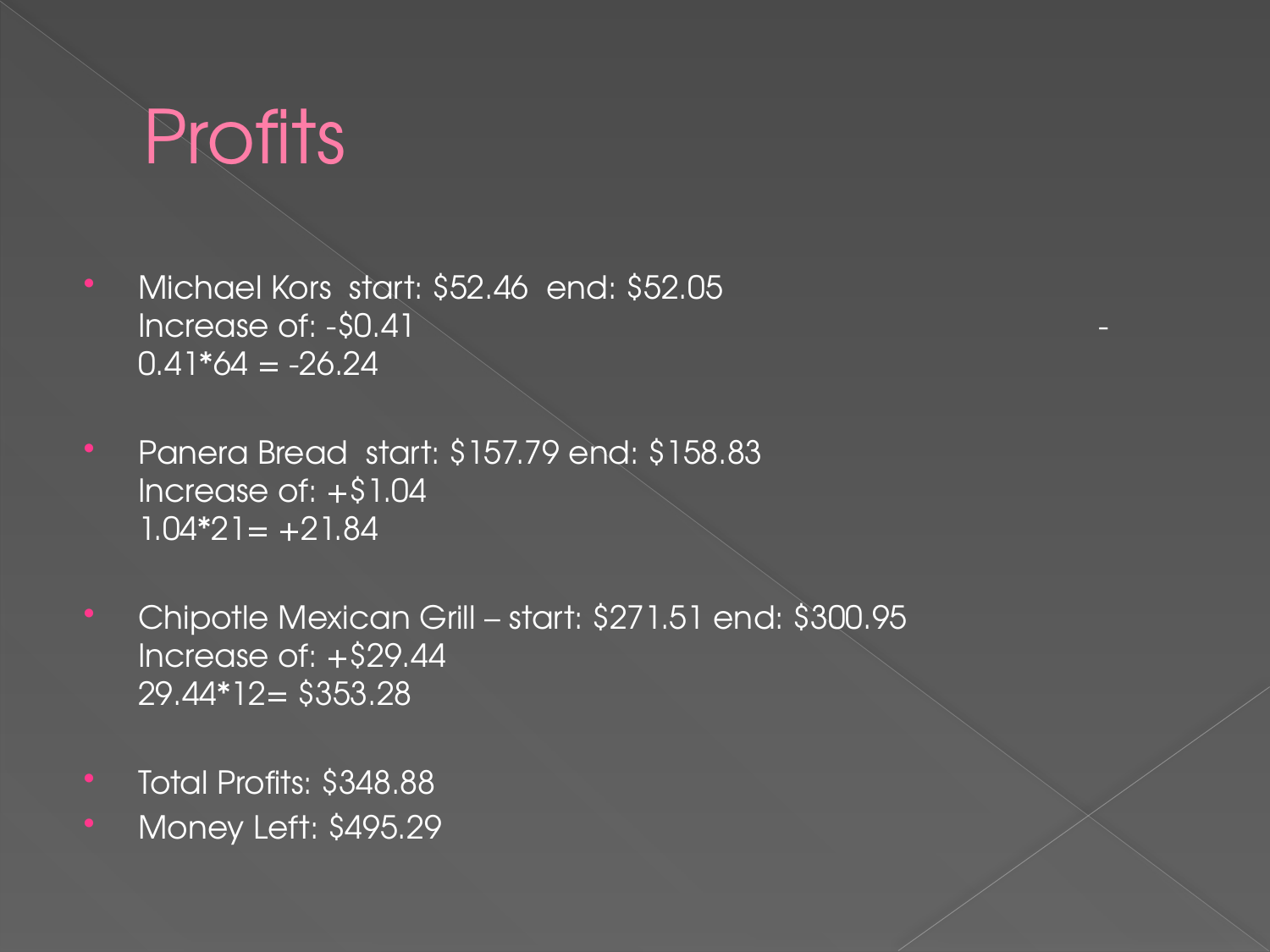

# Profits
Michael Kors  start: $52.46  end: $52.05                                           Increase of: -$0.41                                                                             -0.41*64 = -26.24

Panera Bread  start: $157.79 end: $158.83                                  Increase of: +$1.04                                                                              1.04*21= +21.84

Chipotle Mexican Grill – start: $271.51 end: $300.95                  Increase of: +$29.44                                                                         29.44*12= $353.28

Total Profits: $348.88
Money Left: $495.29